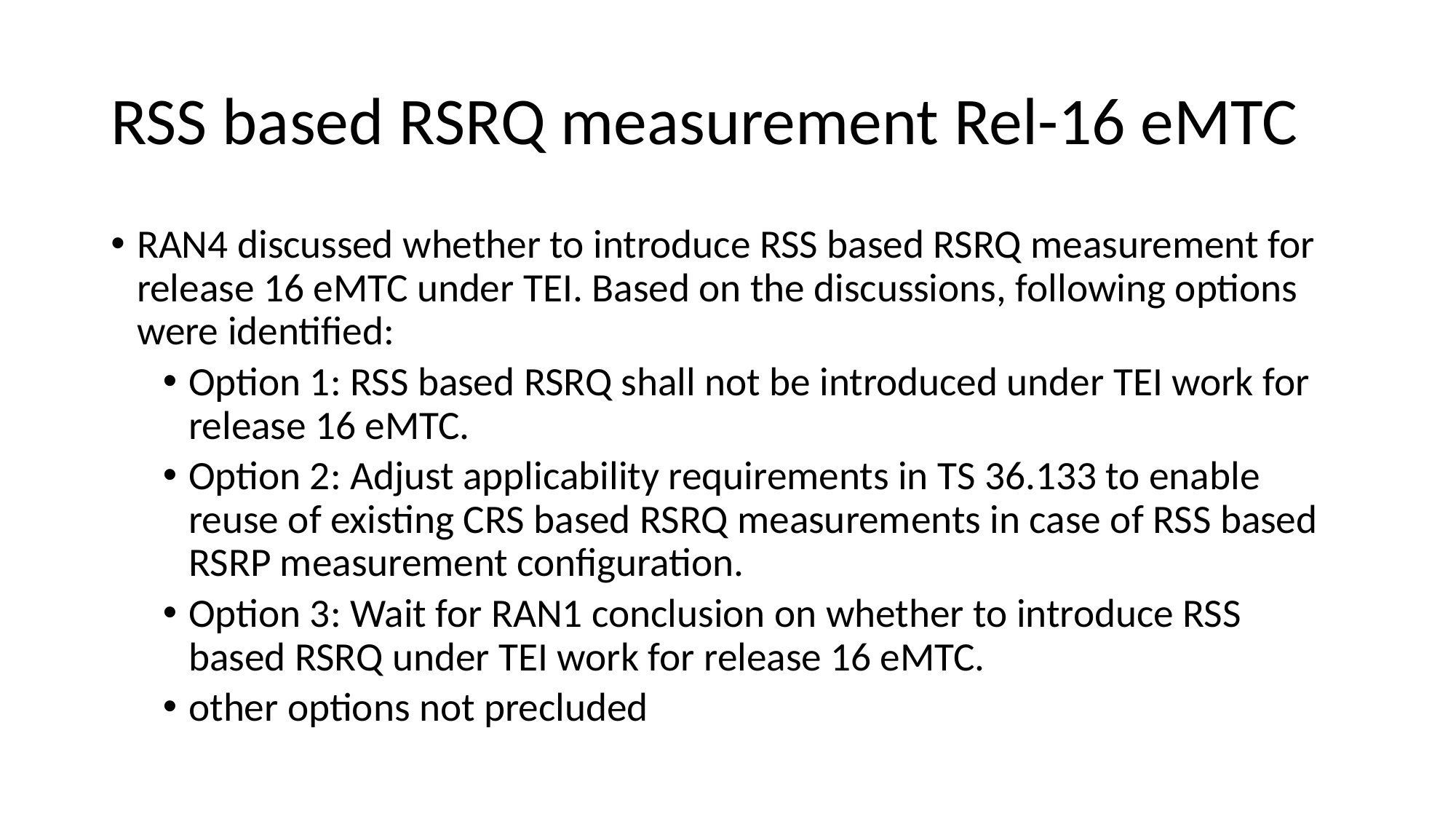

# RSS based RSRQ measurement Rel-16 eMTC
RAN4 discussed whether to introduce RSS based RSRQ measurement for release 16 eMTC under TEI. Based on the discussions, following options were identified:
Option 1: RSS based RSRQ shall not be introduced under TEI work for release 16 eMTC.
Option 2: Adjust applicability requirements in TS 36.133 to enable reuse of existing CRS based RSRQ measurements in case of RSS based RSRP measurement configuration.
Option 3: Wait for RAN1 conclusion on whether to introduce RSS based RSRQ under TEI work for release 16 eMTC.
other options not precluded